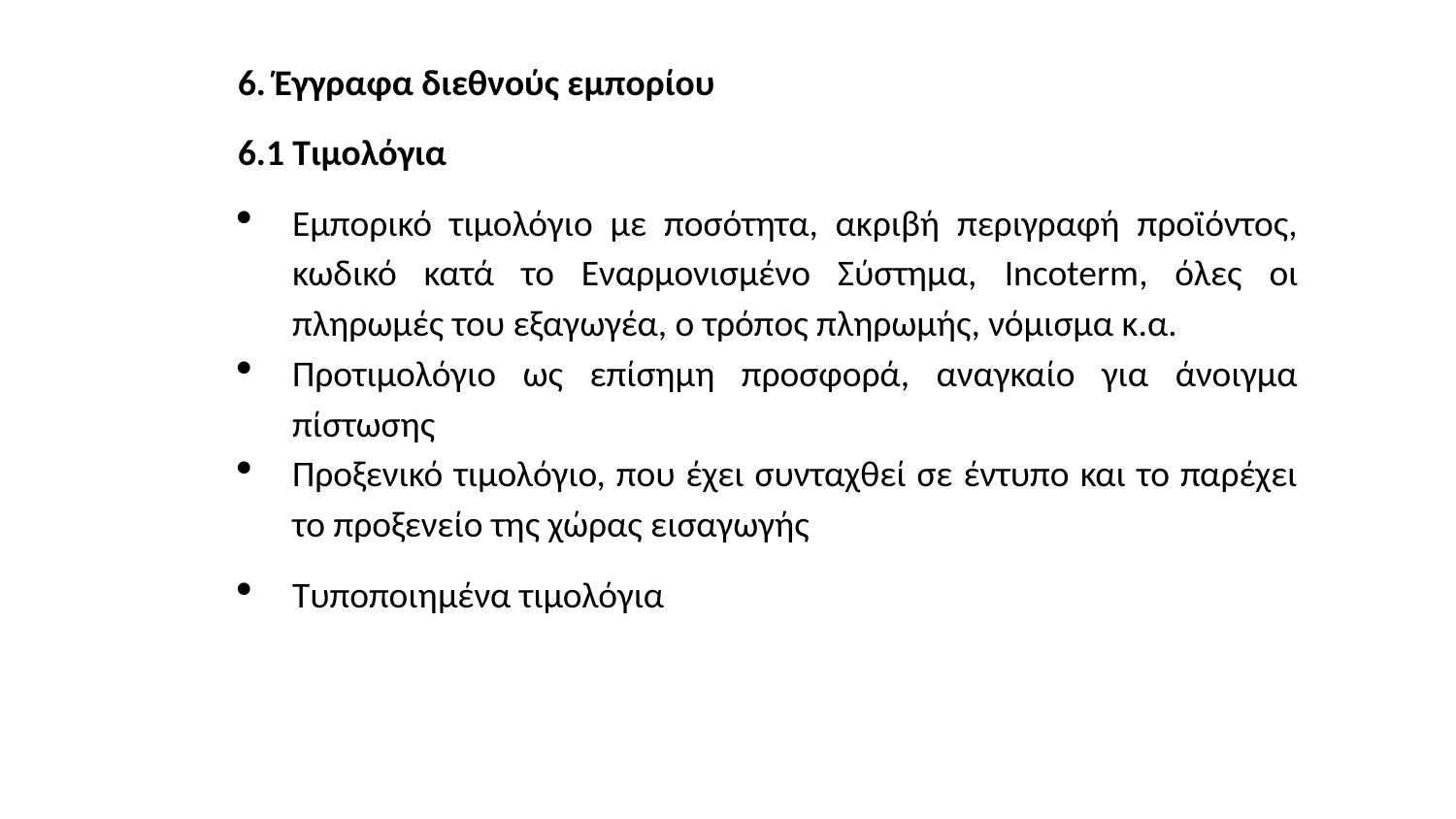

6. Έγγραφα διεθνούς εμπορίου
6.1 Τιμολόγια
Εμπορικό τιμολόγιο με ποσότητα, ακριβή περιγραφή προϊόντος, κωδικό κατά το Εναρμονισμένο Σύστημα, Incoterm, όλες οι πληρωμές του εξαγωγέα, ο τρόπος πληρωμής, νόμισμα κ.α.
Προτιμολόγιο ως επίσημη προσφορά, αναγκαίο για άνοιγμα πίστωσης
Προξενικό τιμολόγιο, που έχει συνταχθεί σε έντυπο και το παρέχει το προξενείο της χώρας εισαγωγής
Τυποποιημένα τιμολόγια